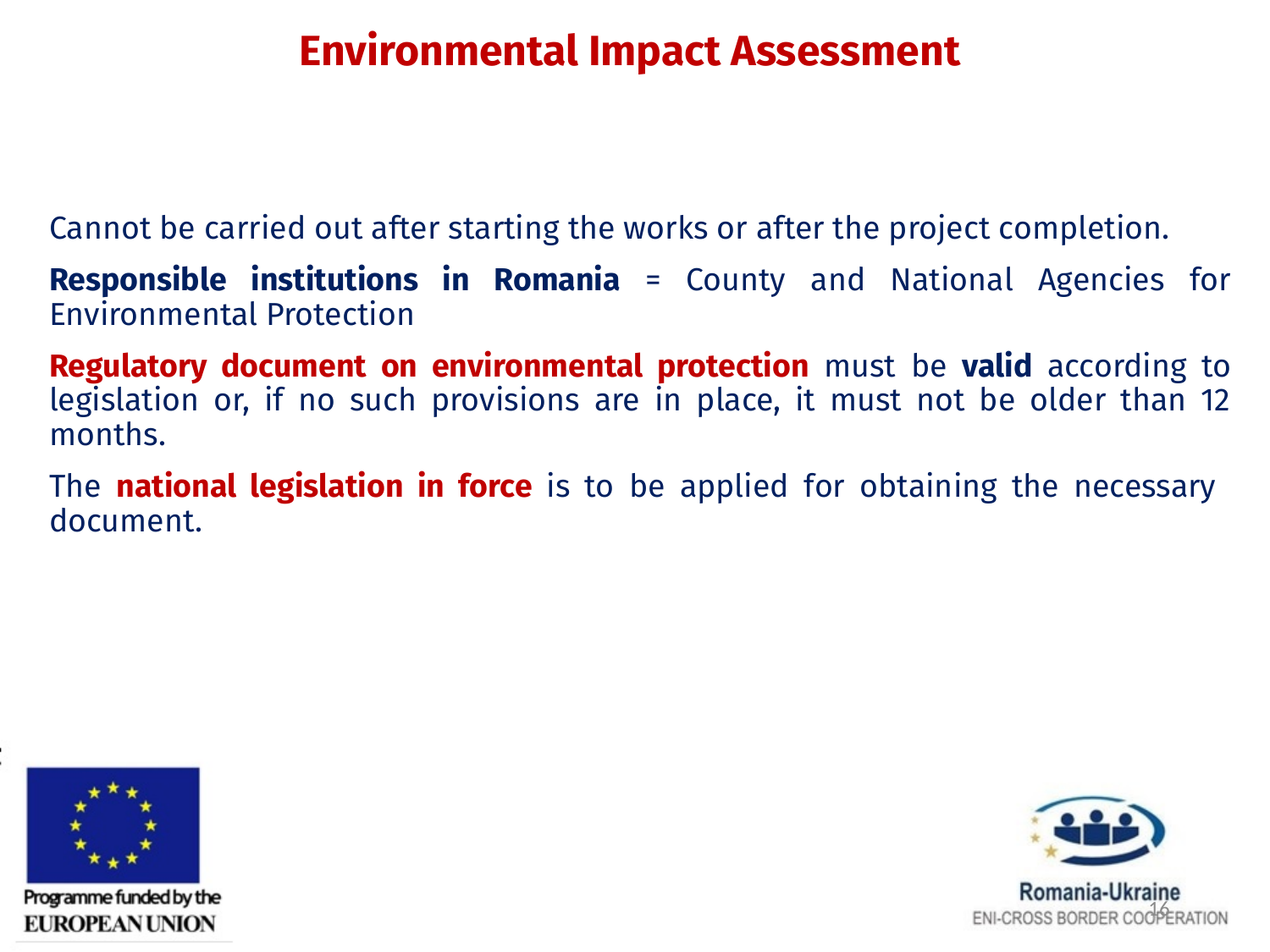

# Environmental Impact Assessment

Cannot be carried out after starting the works or after the project completion.
Responsible institutions in Romania = County and National Agencies for Environmental Protection
Regulatory document on environmental protection must be valid according to legislation or, if no such provisions are in place, it must not be older than 12 months.
The national legislation in force is to be applied for obtaining the necessary  document.

16